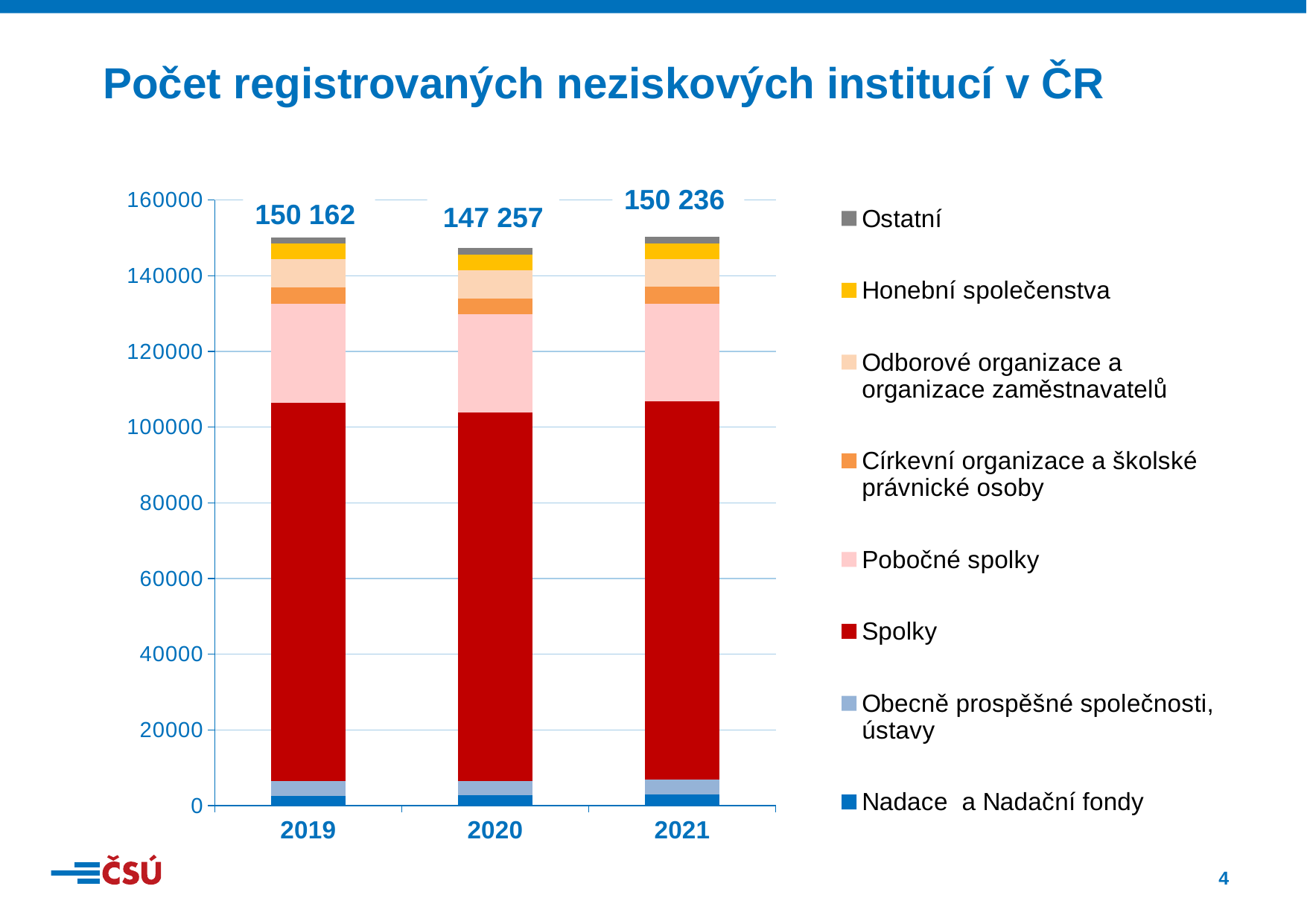

Počet registrovaných neziskových institucí v ČR

### Chart

| Category | Nadace  a Nadační fondy  | Obecně prospěšné společnosti, ústavy  | Spolky  | Pobočné spolky | Církevní organizace a školské právnické osoby | Odborové organizace a organizace zaměstnavatelů | Honební společenstva | Ostatní |
|---|---|---|---|---|---|---|---|---|
| 2019 | 2608.0 | 3826.0 | 100067.0 | 26032.0 | 4366.0 | 7382.0 | 4167.0 | 1714.0 |
| 2020 | 2678.0 | 3816.0 | 97389.0 | 25870.0 | 4263.0 | 7403.0 | 4171.0 | 1667.0 |
| 2021 | 2909.0 | 3920.0 | 100039.0 | 25793.0 | 4370.0 | 7372.0 | 4173.0 | 1660.0 |
150 236
150 162
147 257